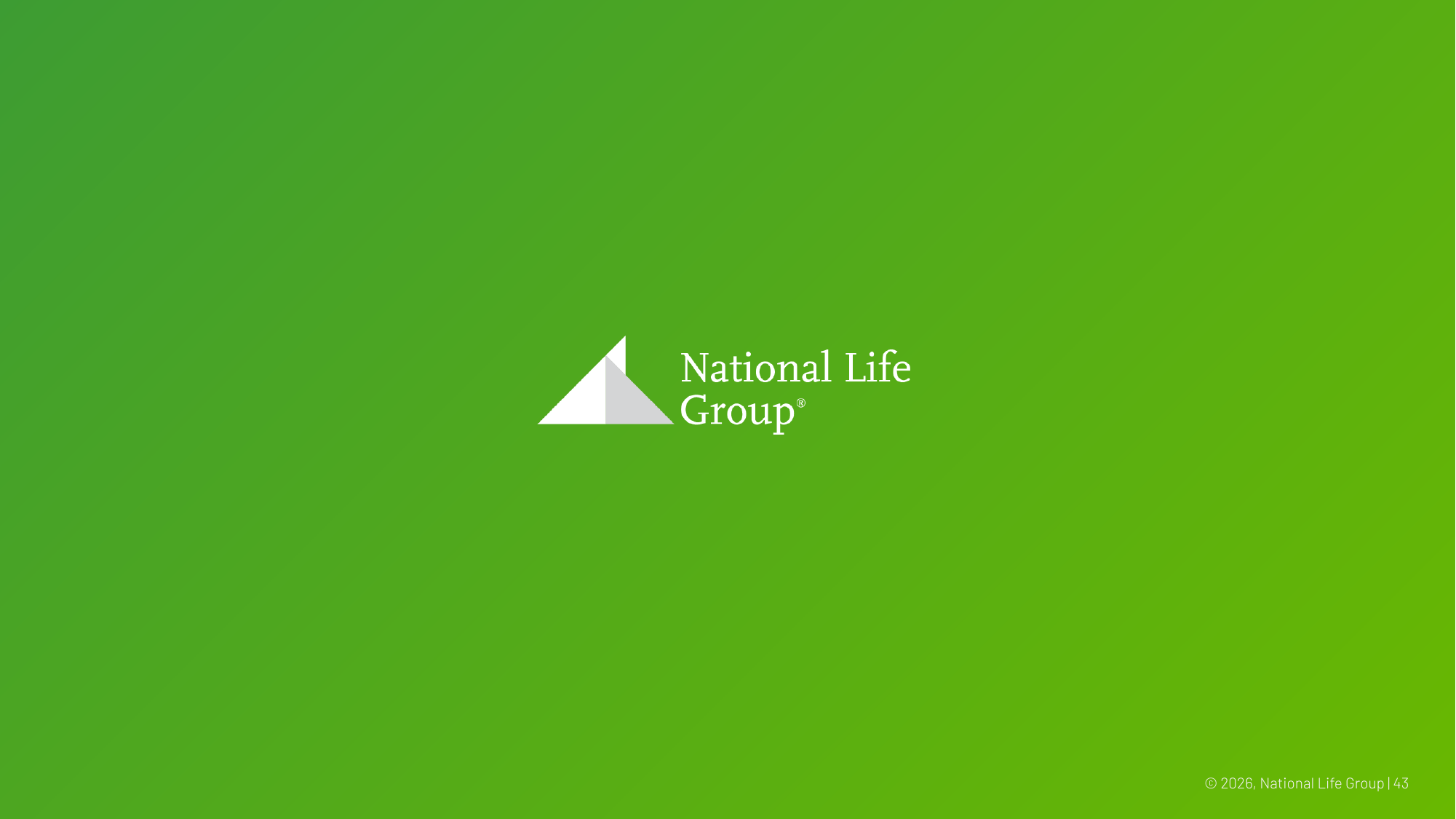

© 2026, National Life Group | 43